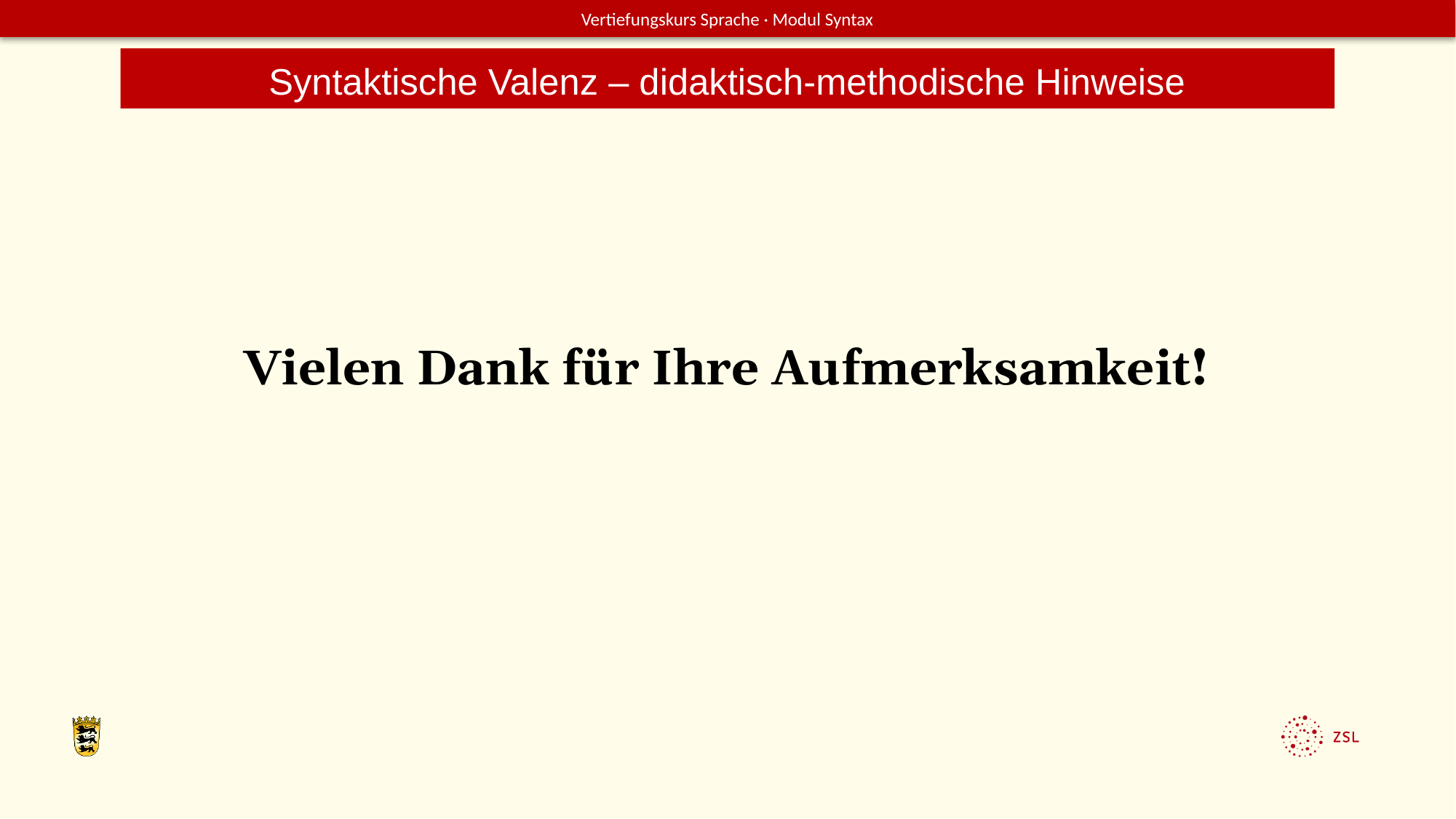

Syntaktische Valenz – didaktisch-methodische Hinweise
Vielen Dank für Ihre Aufmerksamkeit!